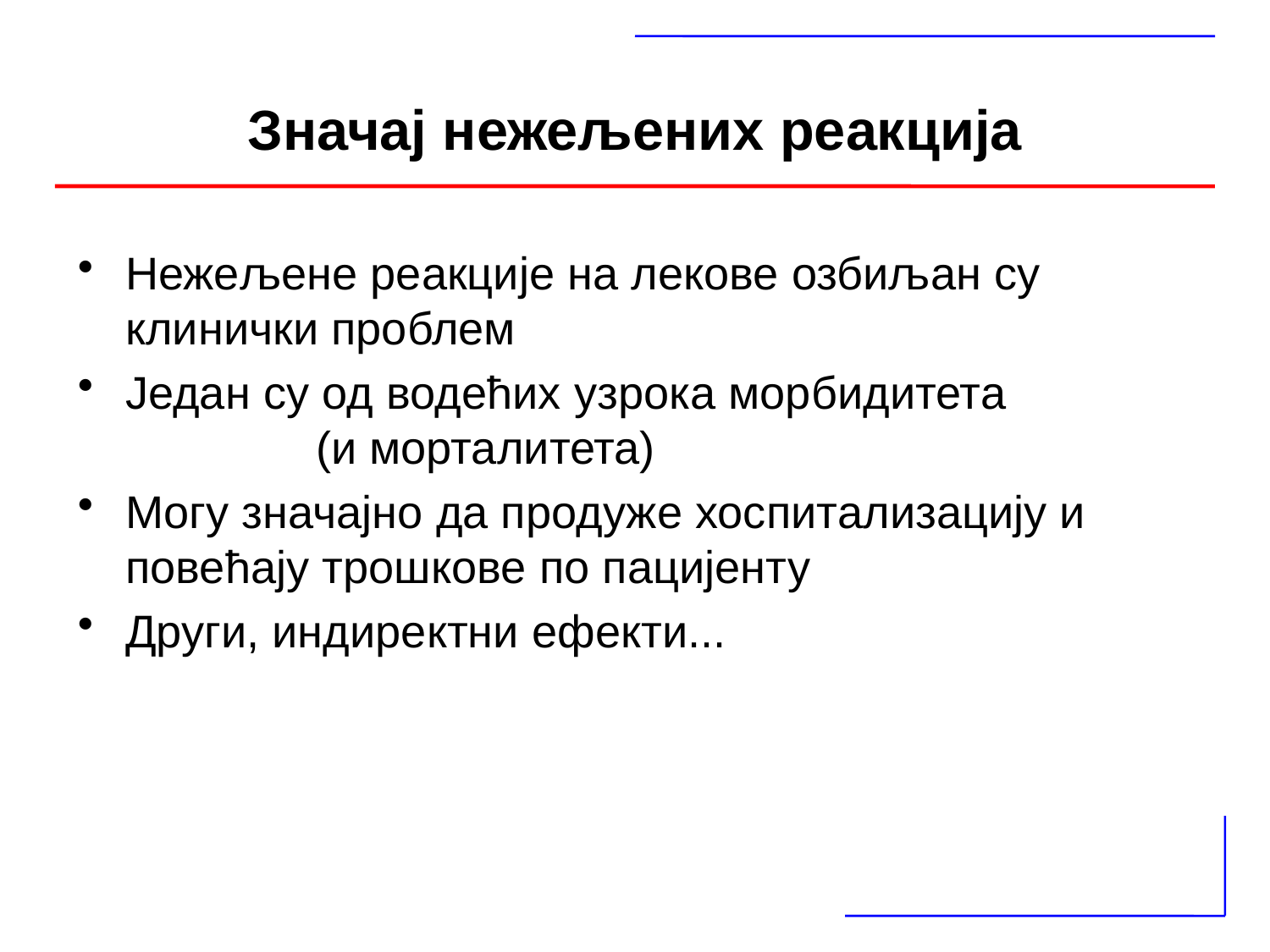

Значај нежељених реакција

Нежељене реакције на лекове озбиљан су клинички проблем
Један су од водећих узрока морбидитета                              (и морталитета)
Могу значајно да продуже хоспитализацију и повећају трошкове по пацијенту
Други, индиректни ефекти...